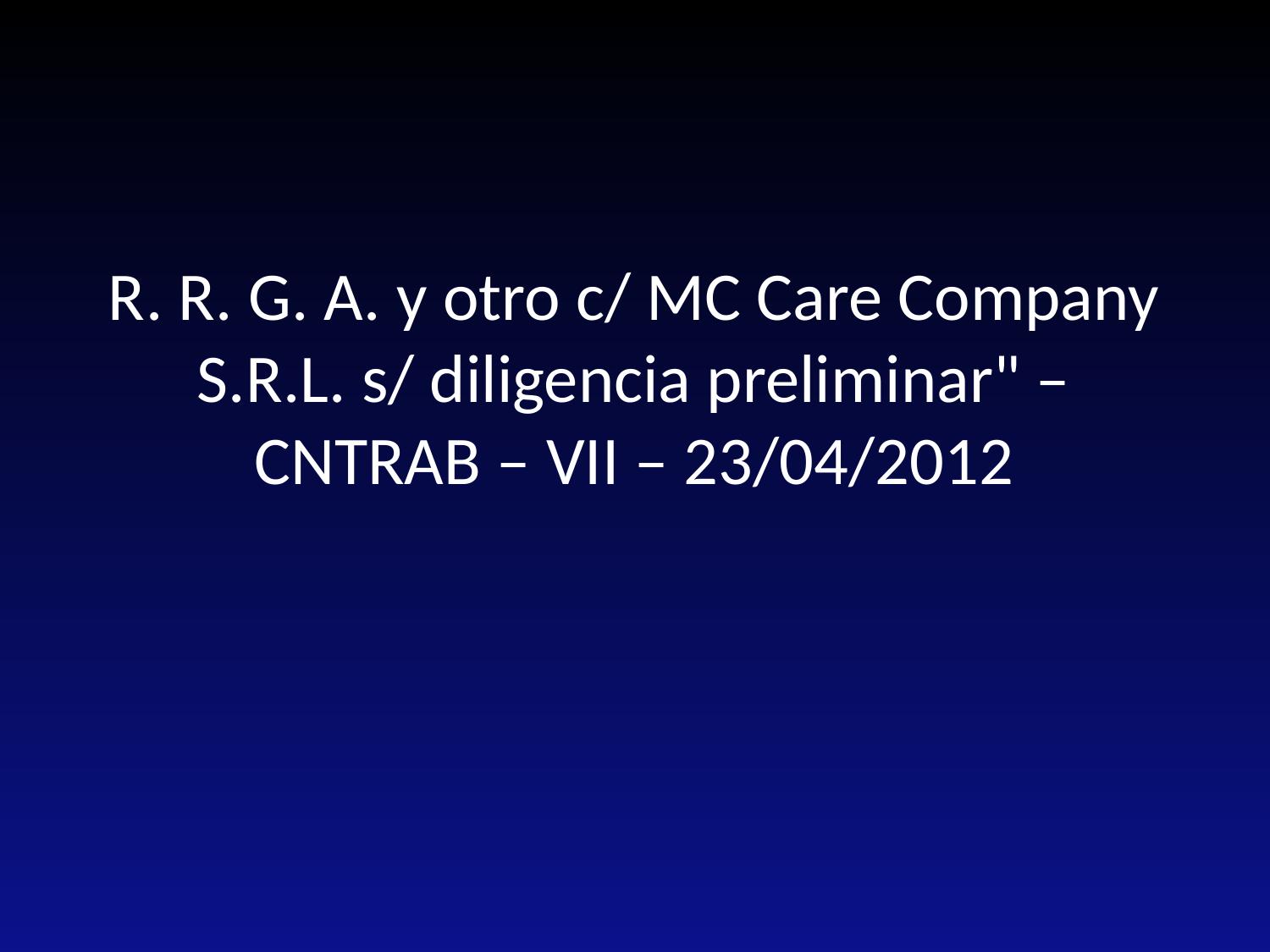

# R. R. G. A. y otro c/ MC Care Company S.R.L. s/ diligencia preliminar" – CNTRAB – VII – 23/04/2012